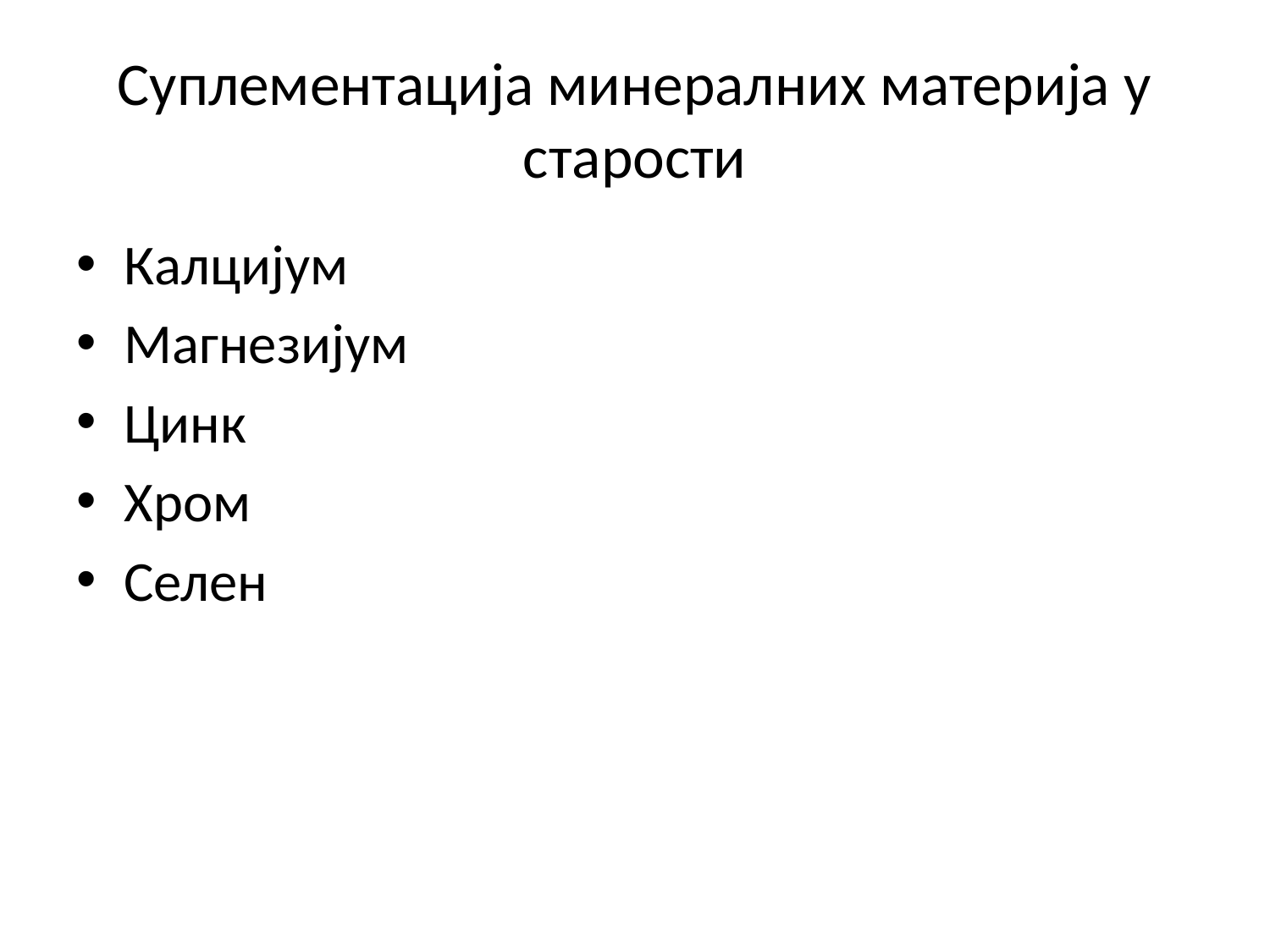

# Суплементација минералних материја у старости
Калцијум
Магнезијум
Цинк
Хром
Селен